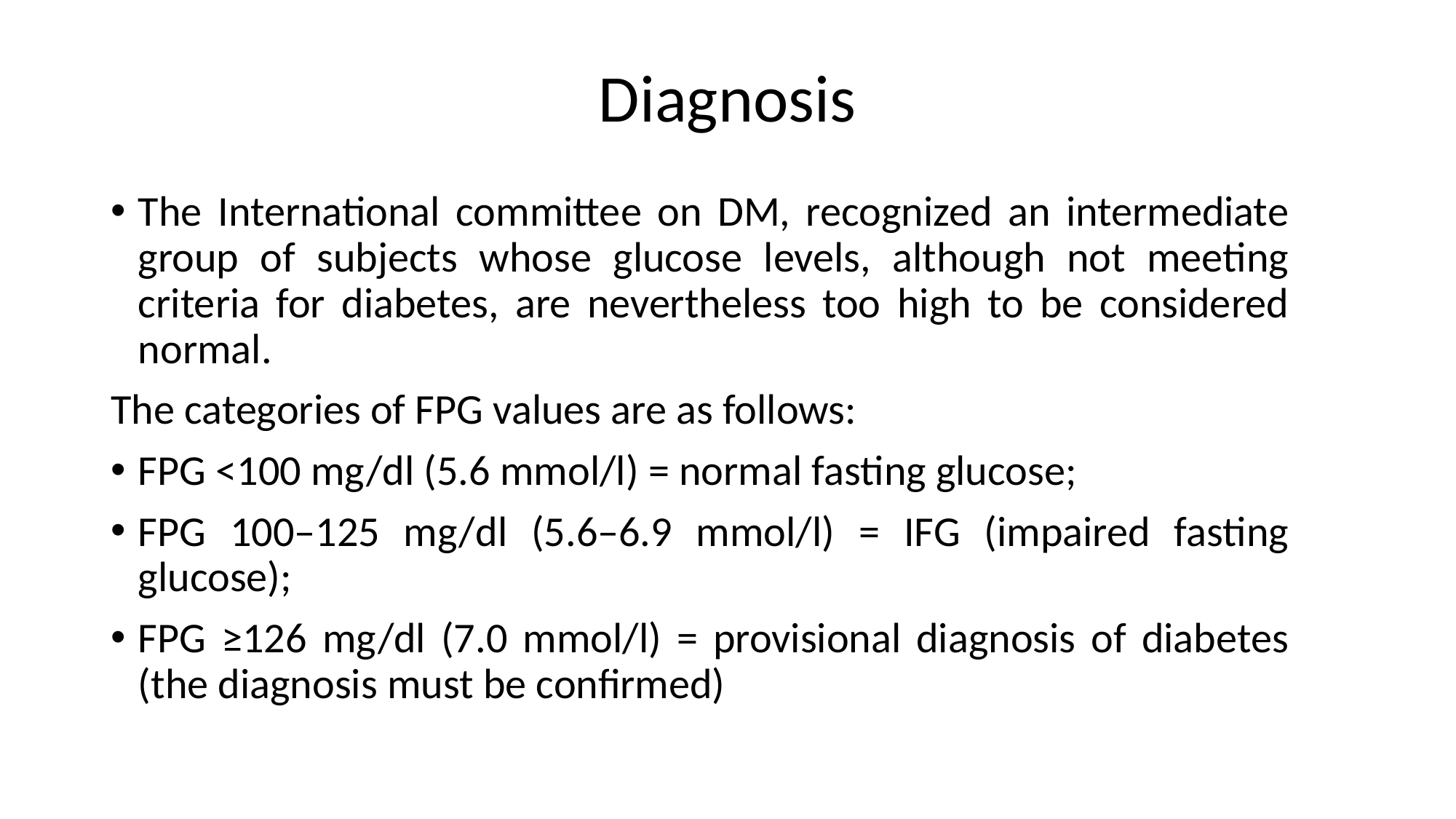

# Diagnosis
The International committee on DM, recognized an intermediate group of subjects whose glucose levels, although not meeting criteria for diabetes, are nevertheless too high to be considered normal.
The categories of FPG values are as follows:
FPG <100 mg/dl (5.6 mmol/l) = normal fasting glucose;
FPG 100–125 mg/dl (5.6–6.9 mmol/l) = IFG (impaired fasting glucose);
FPG ≥126 mg/dl (7.0 mmol/l) = provisional diagnosis of diabetes (the diagnosis must be confirmed)